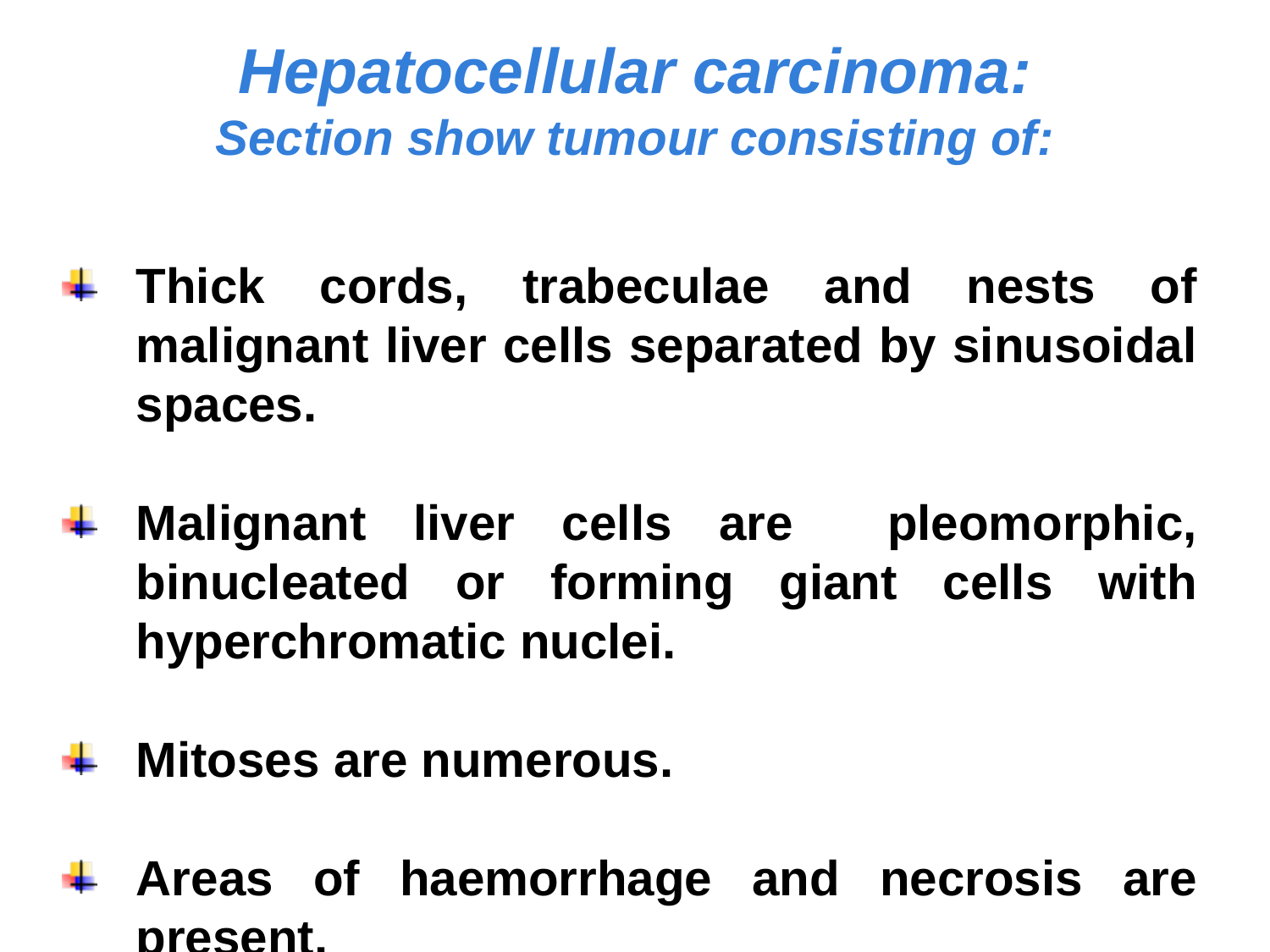

# Hepatocellular carcinoma: Section show tumour consisting of:
Thick cords, trabeculae and nests of malignant liver cells separated by sinusoidal spaces.

Malignant liver cells are  pleomorphic, binucleated or forming giant cells with hyperchromatic nuclei.

Mitoses are numerous.

Areas of haemorrhage and necrosis are present.